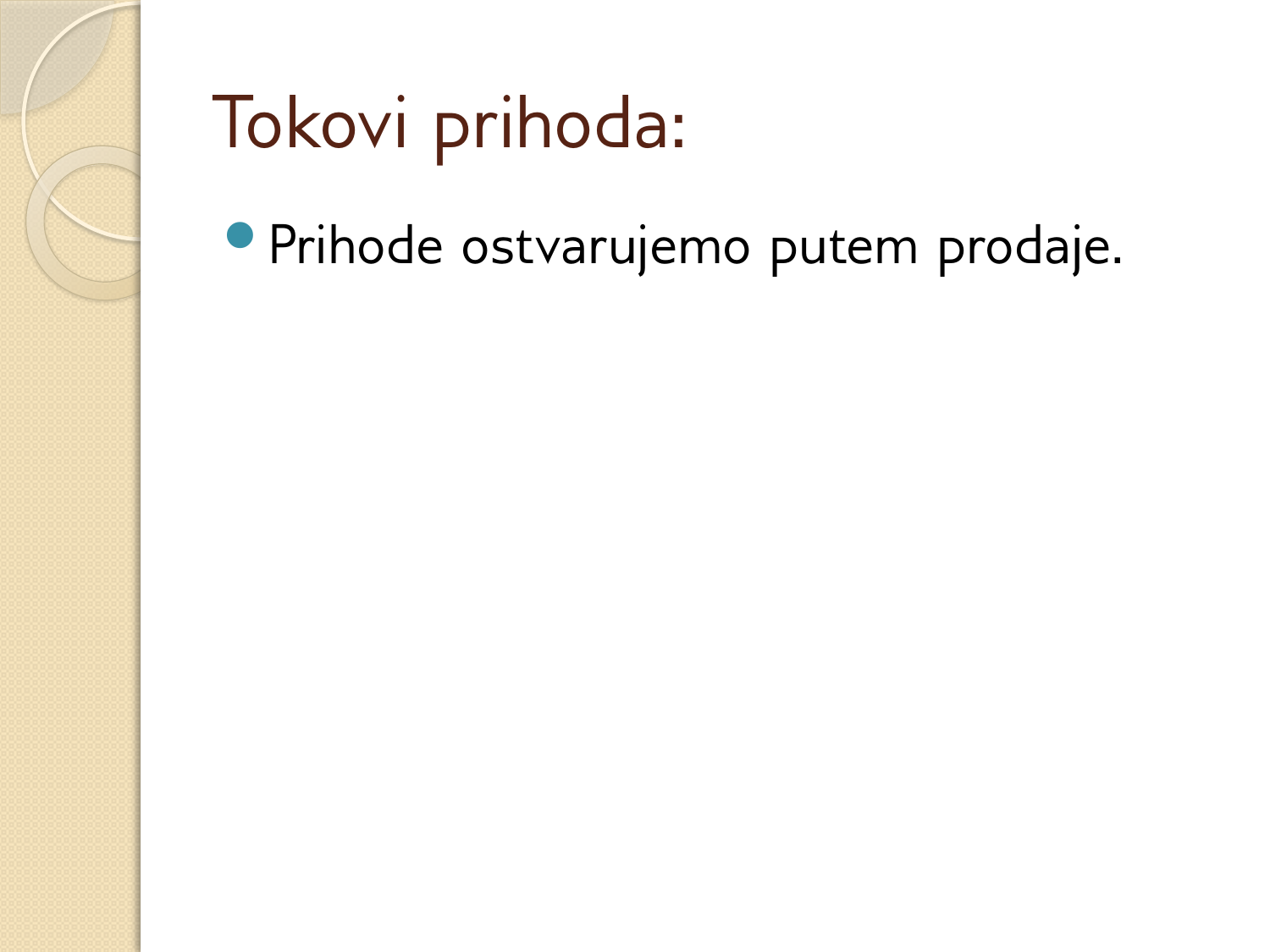

# Tokovi prihoda:
Prihode ostvarujemo putem prodaje.